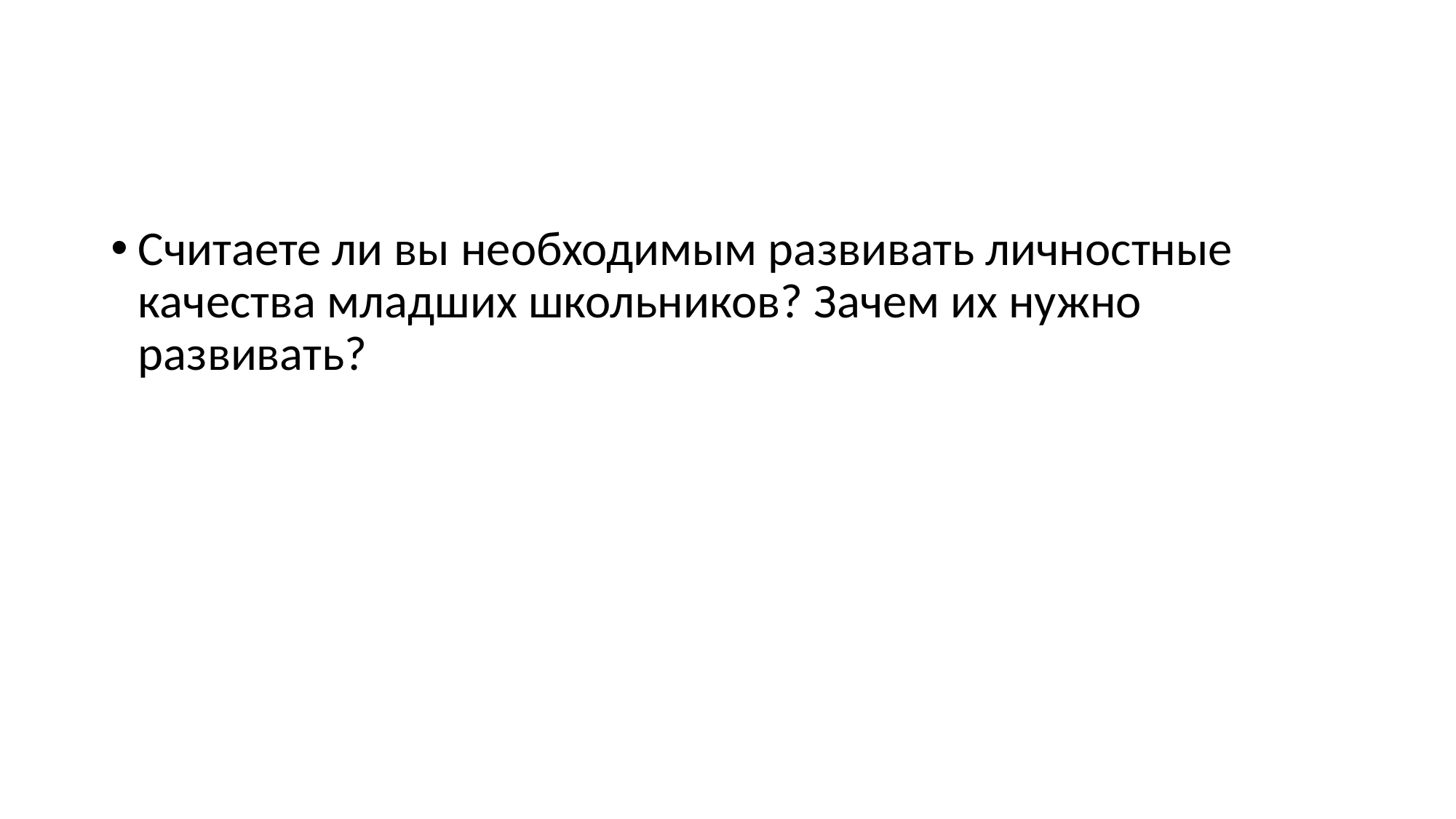

#
Считаете ли вы необходимым развивать личностные качества младших школьников? Зачем их нужно развивать?